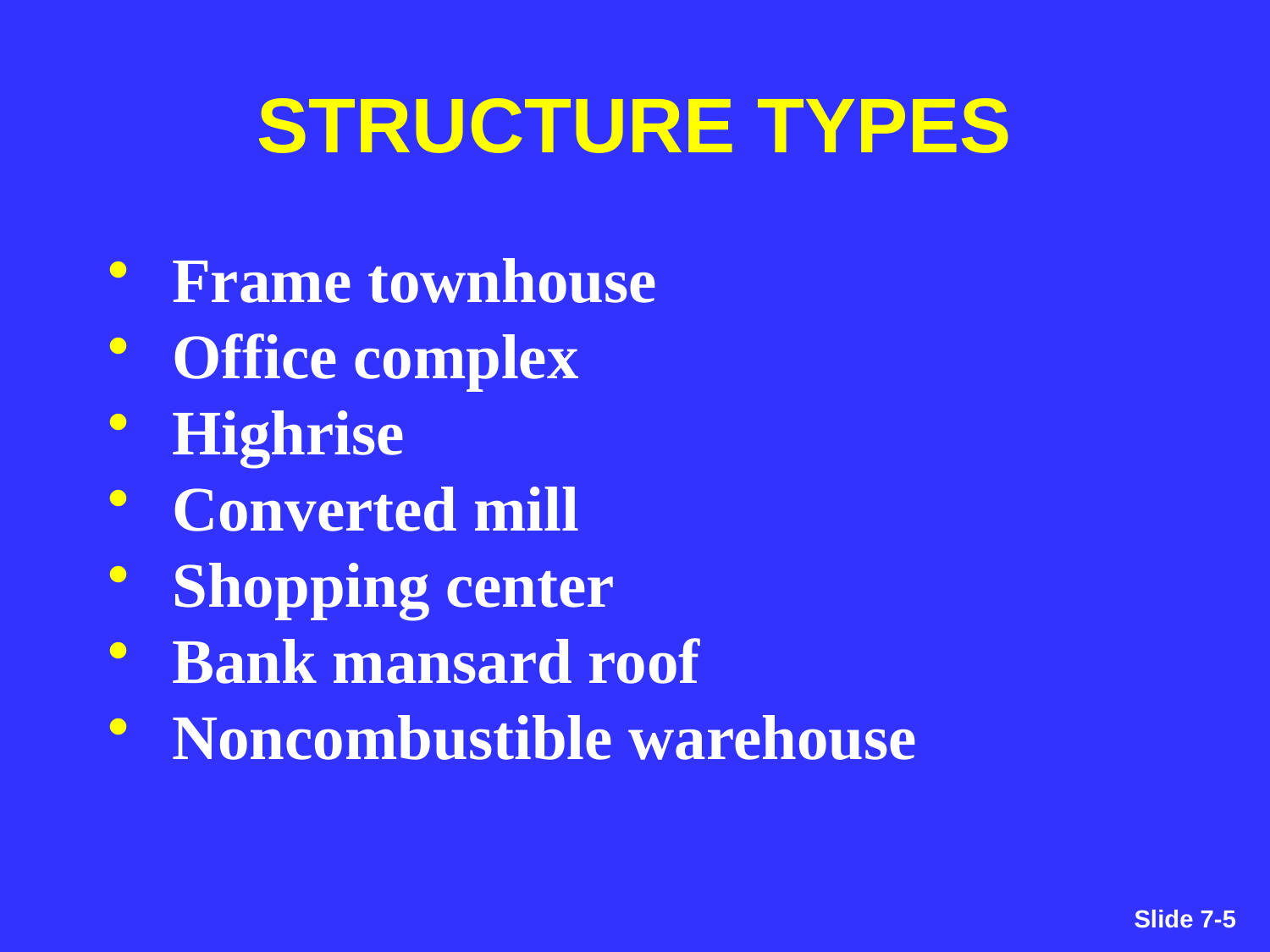

STRUCTURE TYPES
Frame townhouse
Office complex
Highrise
Converted mill
Shopping center
Bank mansard roof
Noncombustible warehouse

Slide 7-5